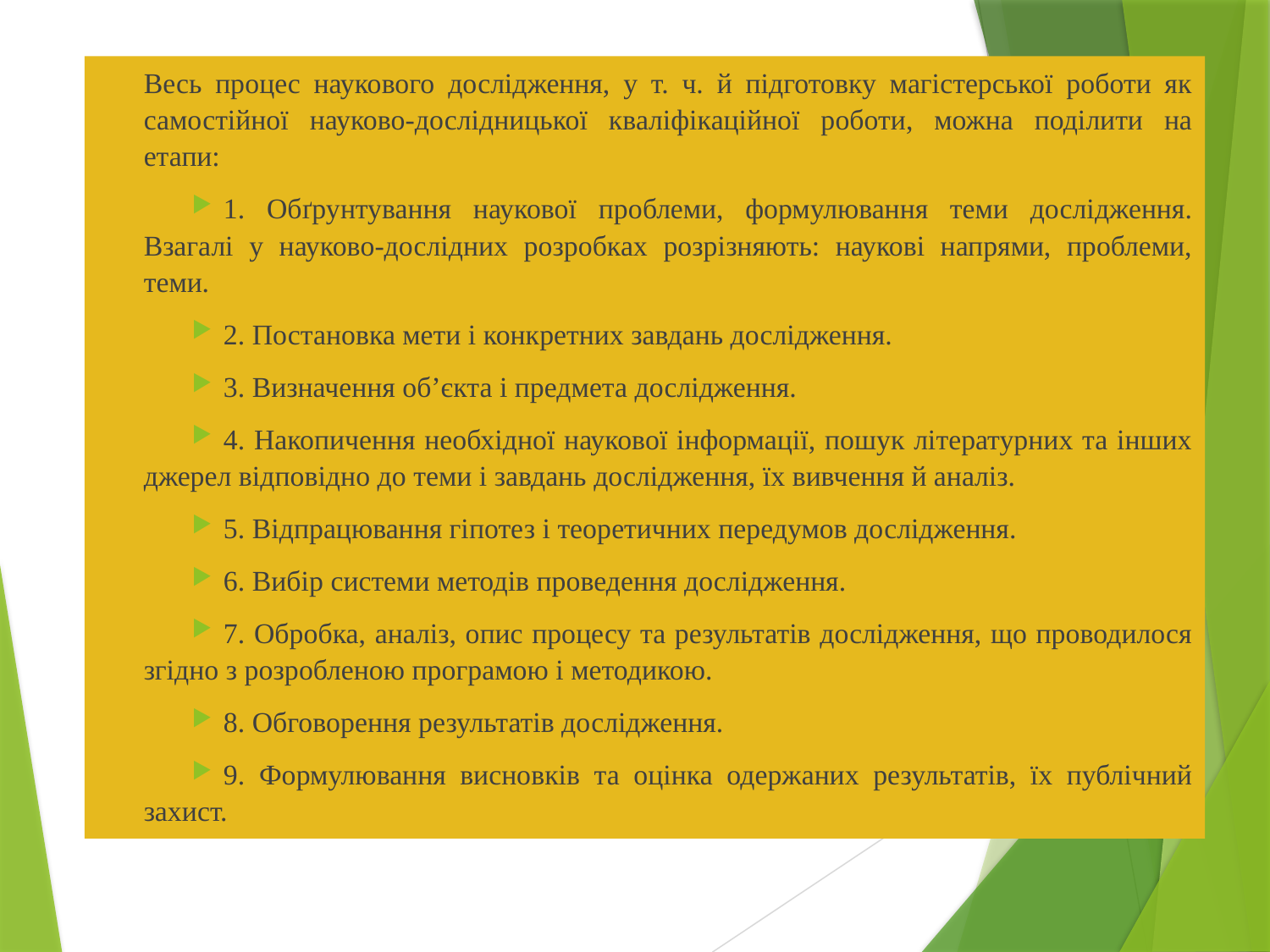

Весь процес наукового дослідження, у т. ч. й підготовку магістерської роботи як самостійної науково-дослідницької кваліфікаційної роботи, можна поділити на етапи:
1. Обґрунтування наукової проблеми, формулювання теми дослідження. Взагалі у науково-дослідних розробках розрізняють: наукові напрями, проблеми, теми.
2. Постановка мети і конкретних завдань дослідження.
3. Визначення об’єкта і предмета дослідження.
4. Накопичення необхідної наукової інформації, пошук літературних та інших джерел відповідно до теми і завдань дослідження, їх вивчення й аналіз.
5. Відпрацювання гіпотез і теоретичних передумов дослідження.
6. Вибір системи методів проведення дослідження.
7. Обробка, аналіз, опис процесу та результатів дослідження, що проводилося згідно з розробленою програмою і методикою.
8. Обговорення результатів дослідження.
9. Формулювання висновків та оцінка одержаних результатів, їх публічний захист.